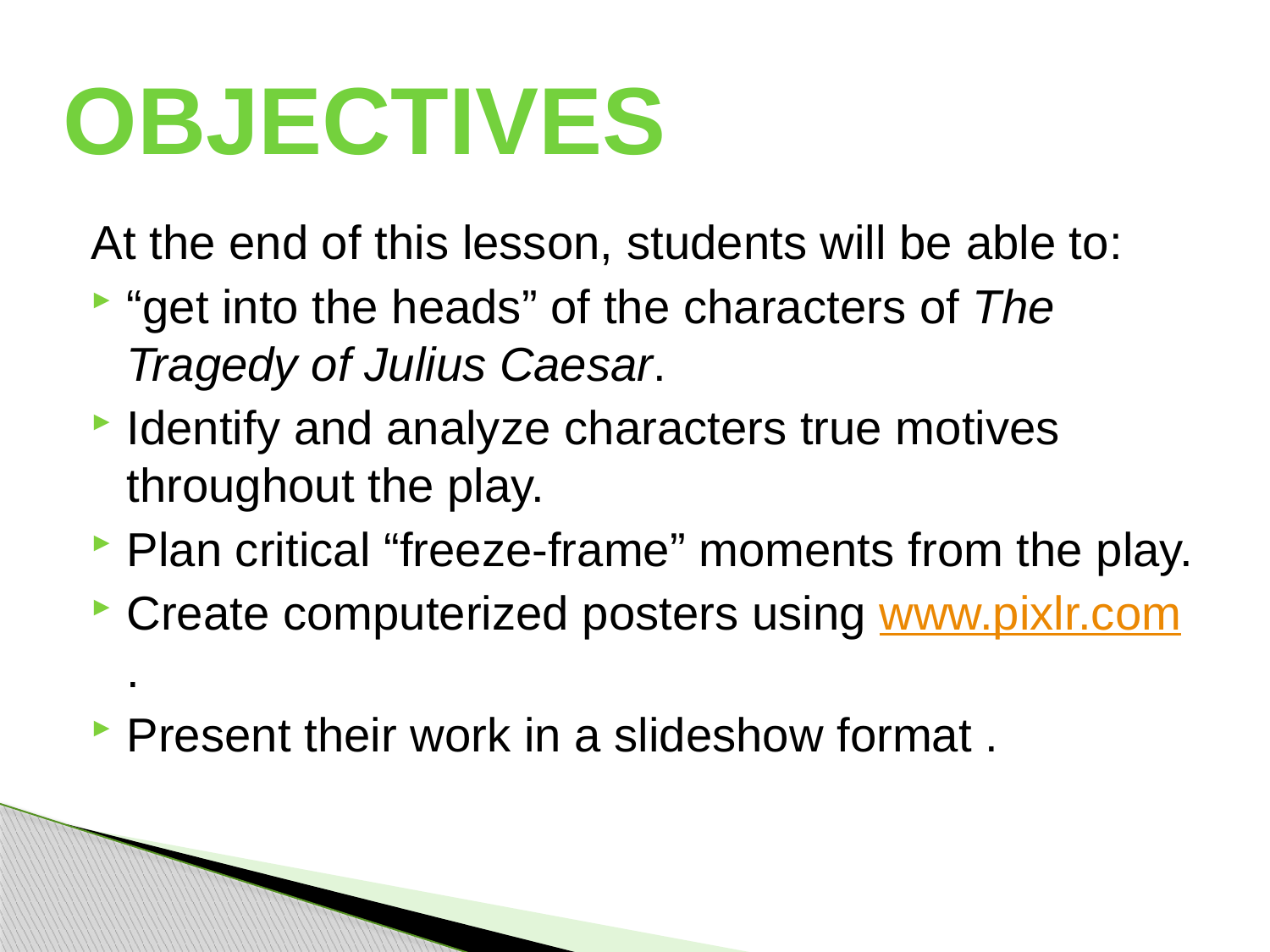

Objectives
At the end of this lesson, students will be able to:
“get into the heads” of the characters of The Tragedy of Julius Caesar.
Identify and analyze characters true motives throughout the play.
Plan critical “freeze-frame” moments from the play.
Create computerized posters using www.pixlr.com.
Present their work in a slideshow format .